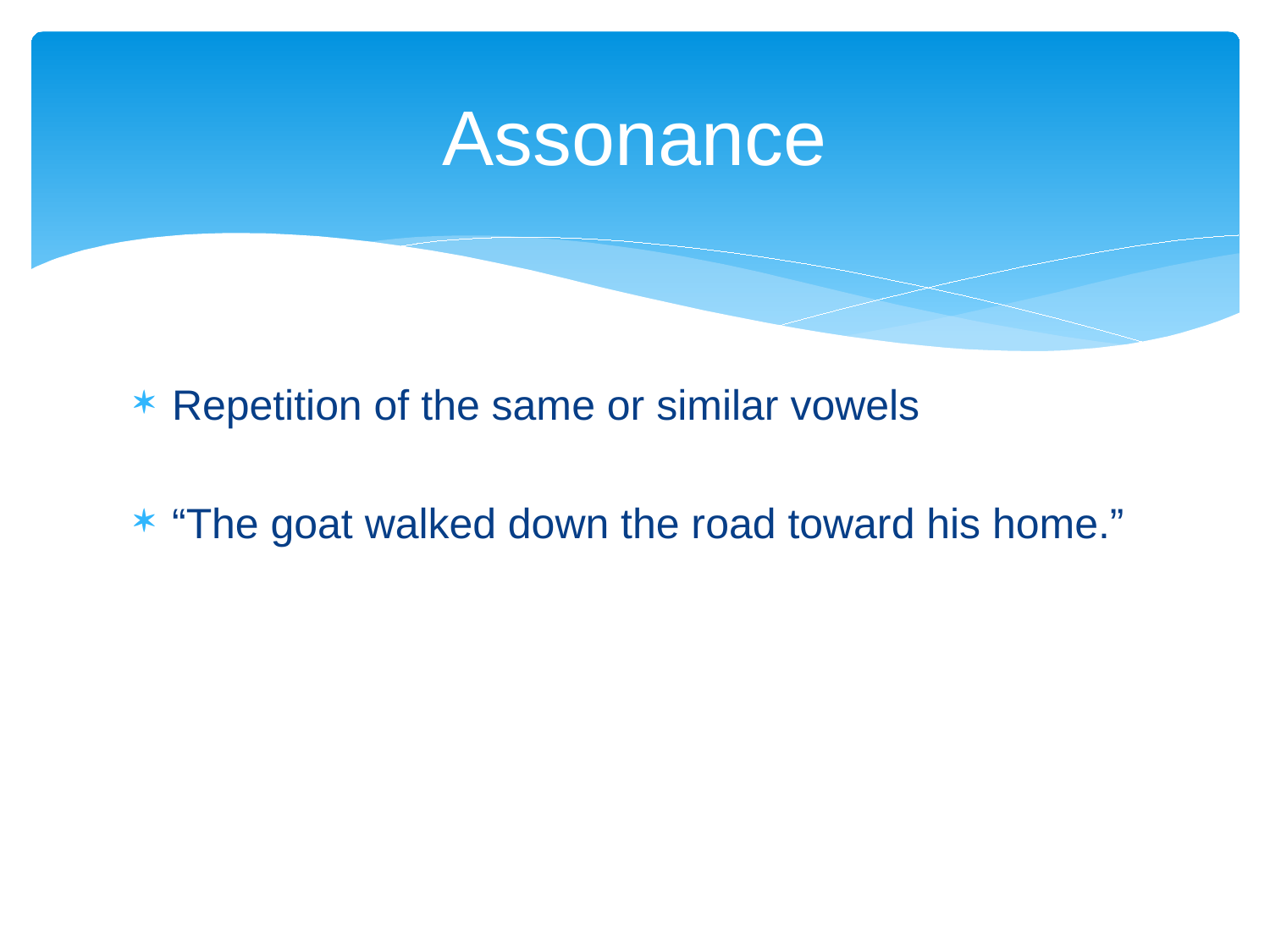

# Assonance
Repetition of the same or similar vowels

“The goat walked down the road toward his home.”